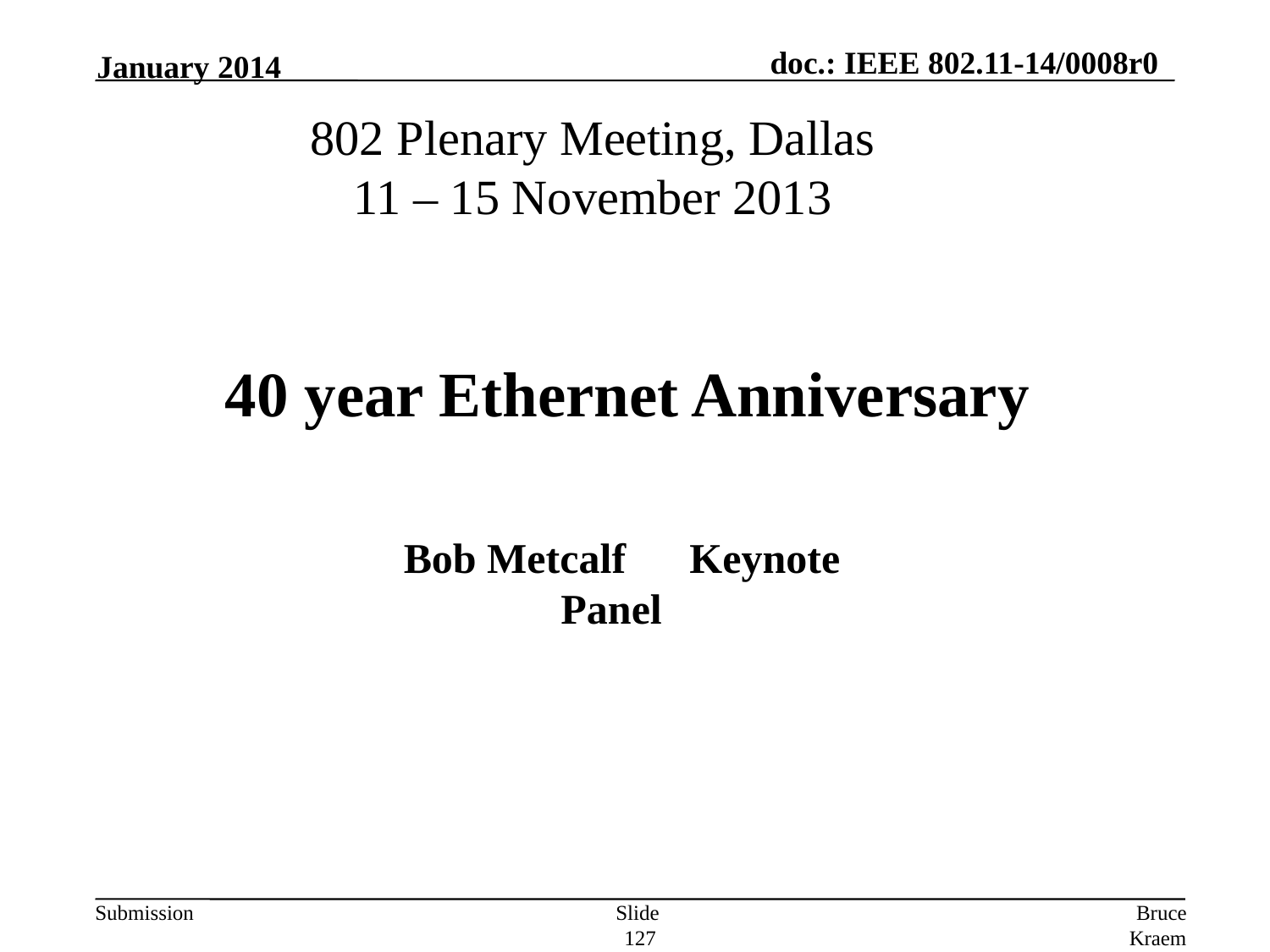

January 2014
802 Plenary Meeting, Dallas
11 – 15 November 2013
# 40 year Ethernet Anniversary Bob Metcalf      Keynote Panel
Slide 127
Bruce Kraemer, Marvell